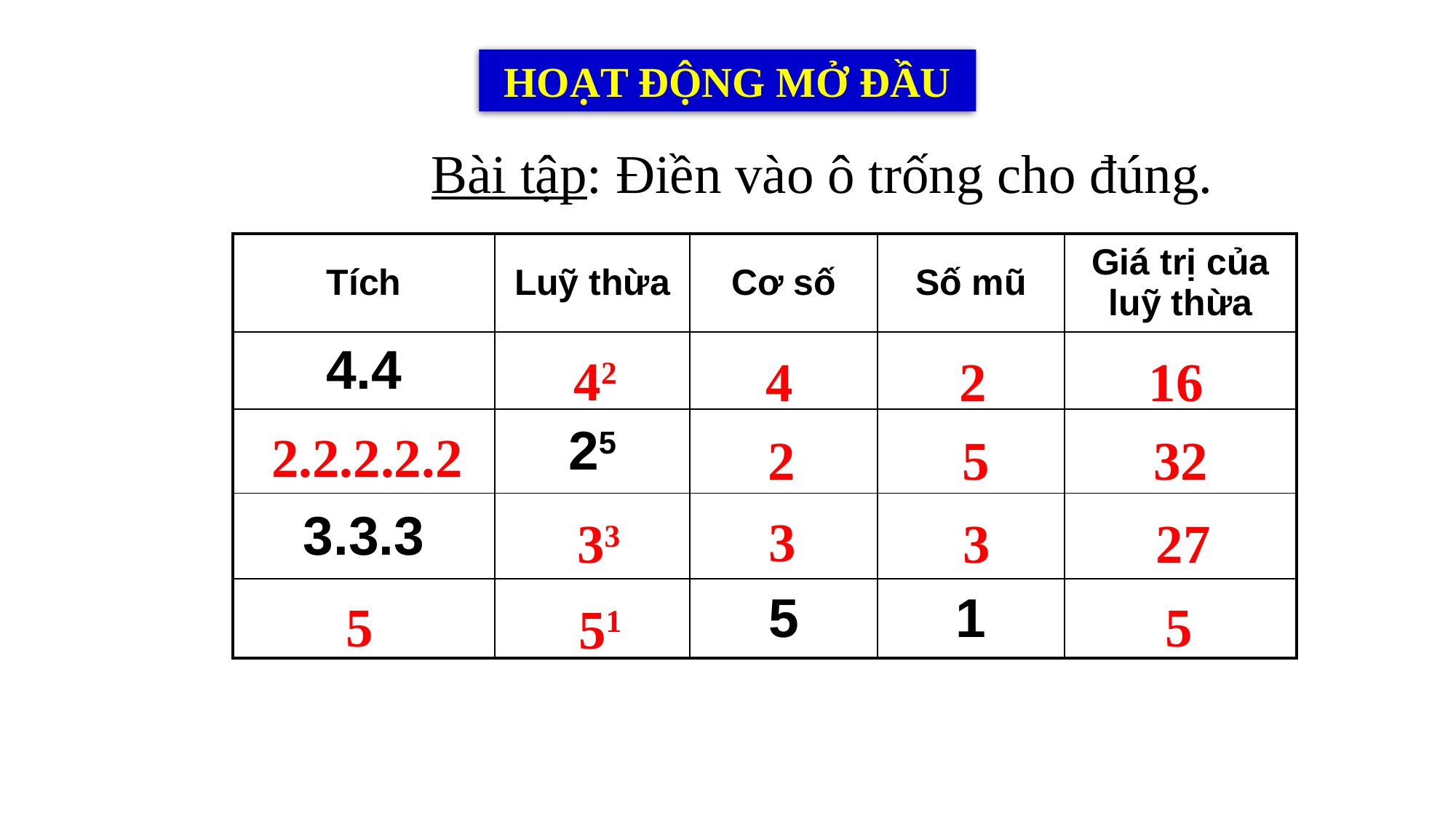

HOẠT ĐỘNG MỞ ĐẦU
Bài tập: Điền vào ô trống cho đúng.
| Tích | Luỹ thừa | Cơ số | Số mũ | Giá trị của luỹ thừa |
| --- | --- | --- | --- | --- |
| 4.4 |  |  |  |  |
|  | 25 |  |  |  |
| 3.3.3 |  |  |  |  |
|  |  | 5 | 1 |  |
42
4
2
16
2.2.2.2.2
2
5
32
3
33
3
27
5
5
51